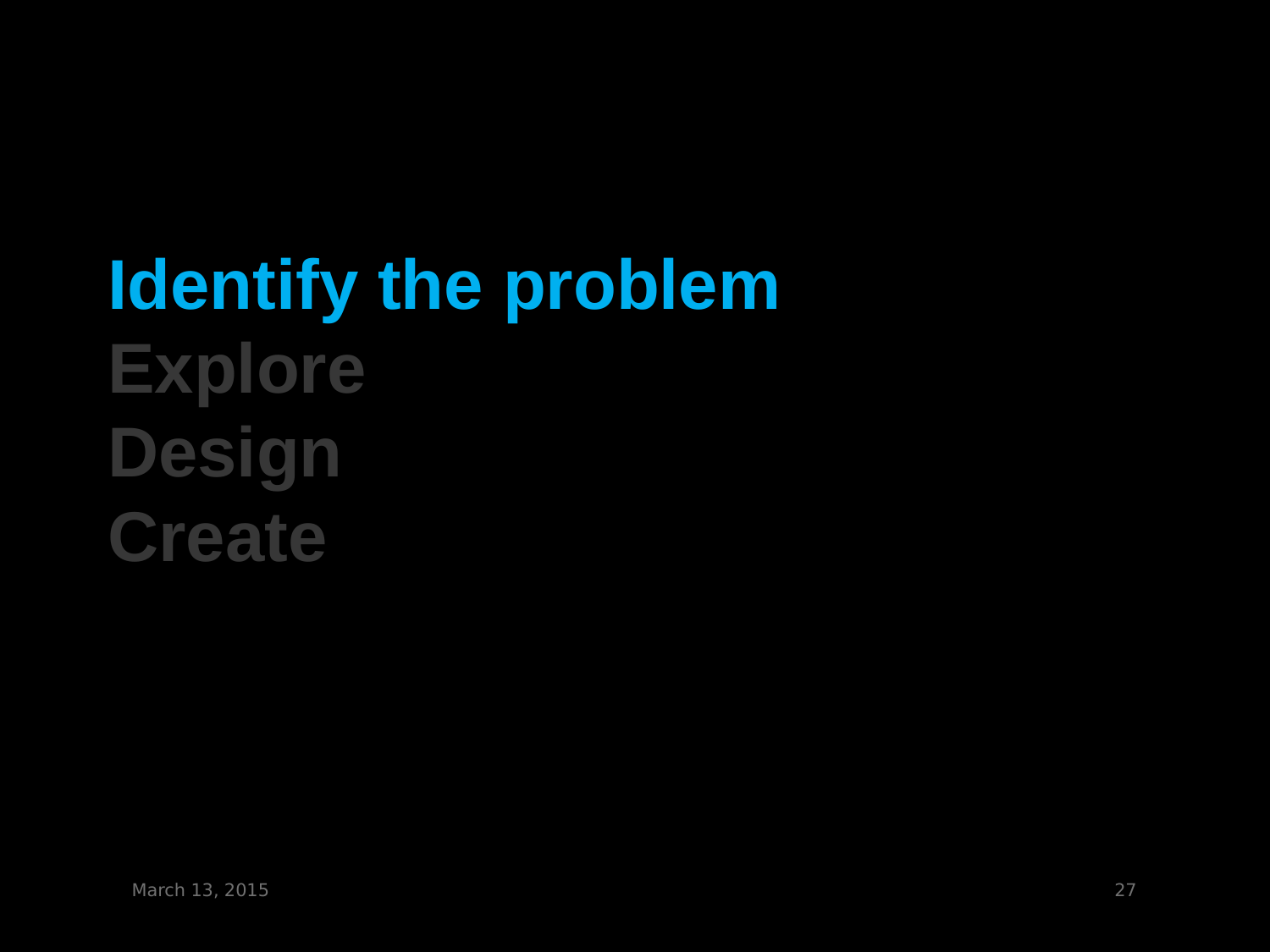

Identify the problem
Explore
Design
Create

March 13, 2015
27